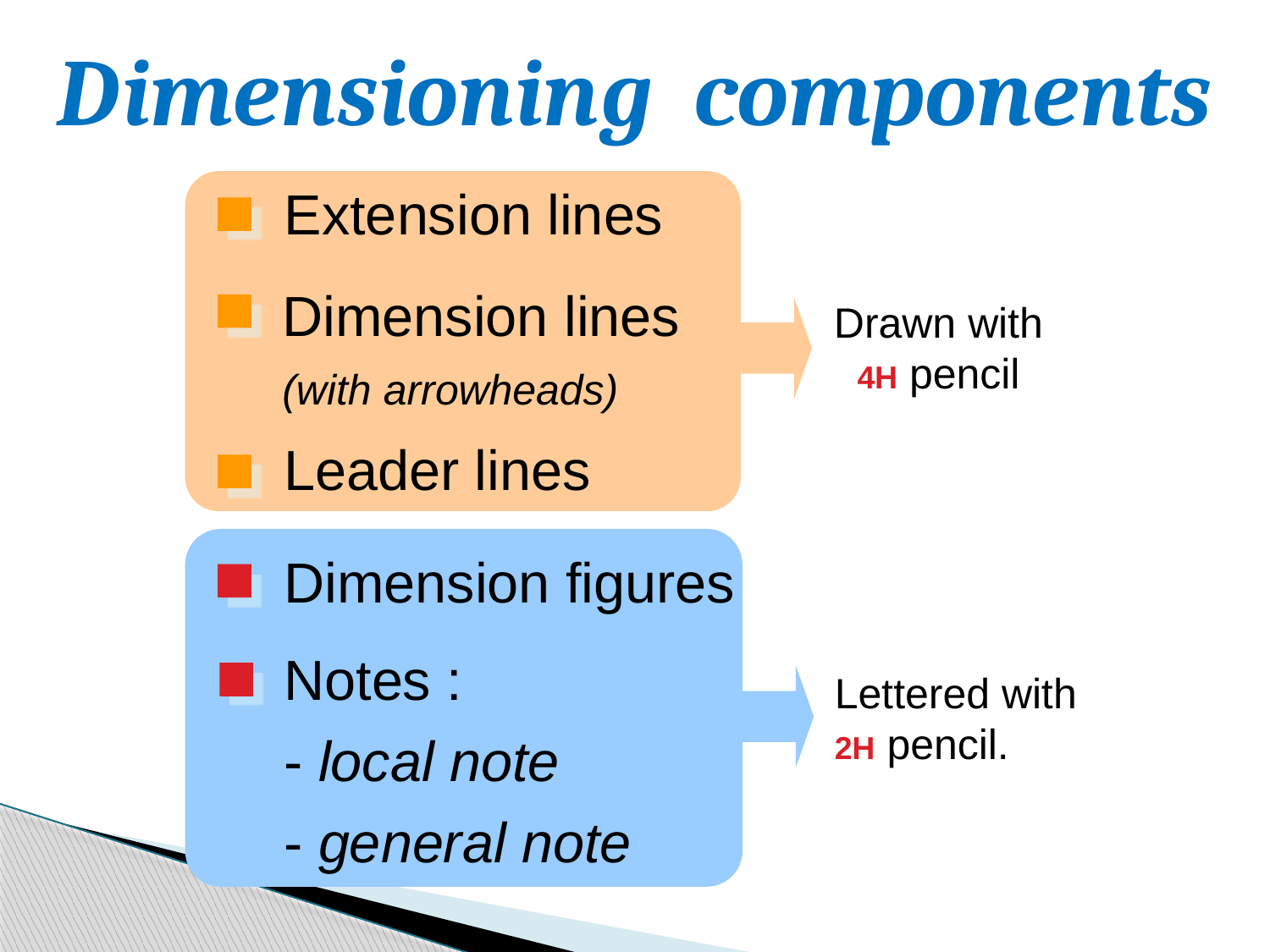

Dimensioning  components

Extension lines

Dimension lines
(with arrowheads)

Drawn with
4H pencil

Leader lines

Dimension figures

Notes :
- local note
- general note

Lettered with
2H pencil.